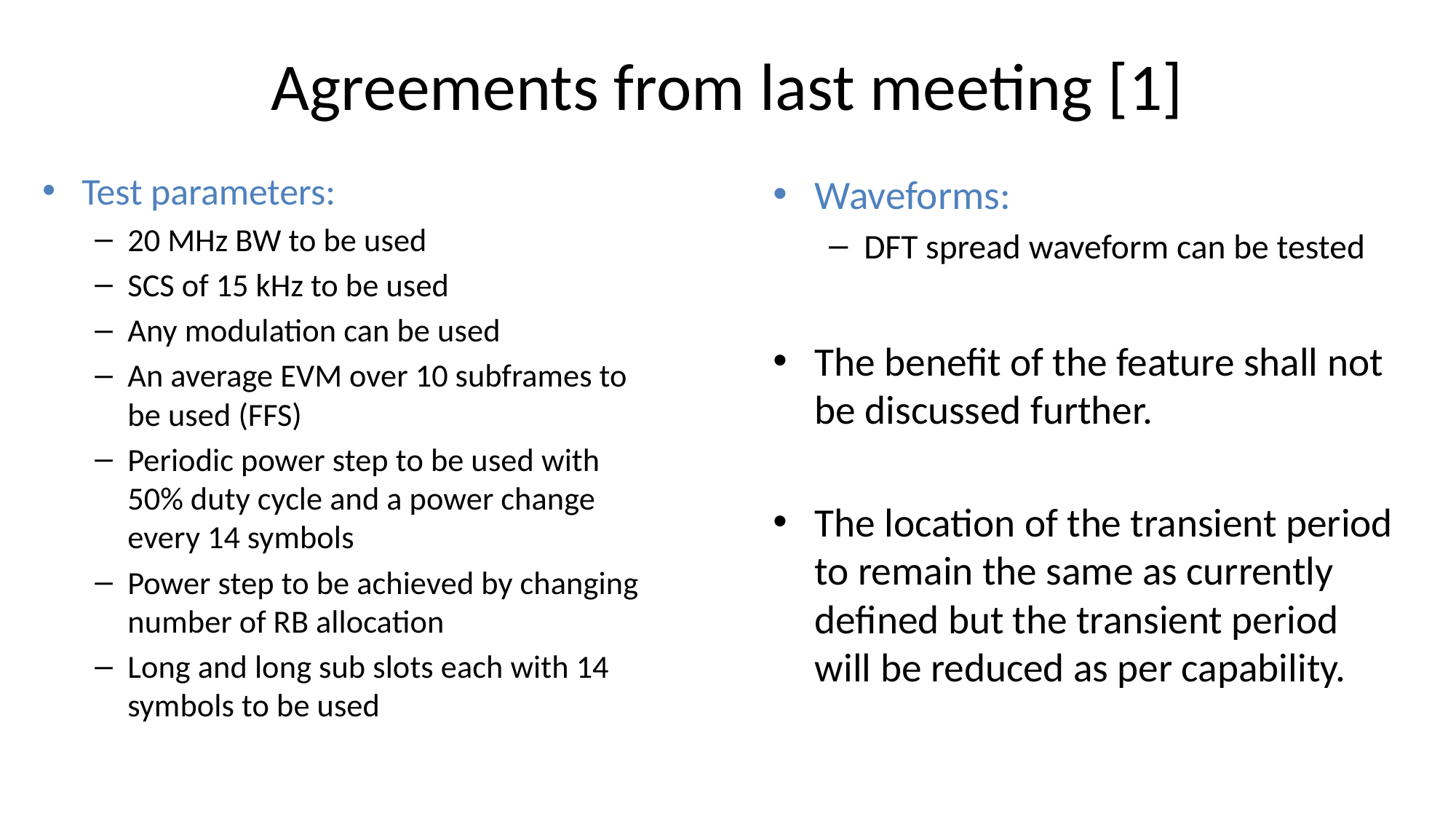

# Agreements from last meeting [1]
Test parameters:
20 MHz BW to be used
SCS of 15 kHz to be used
Any modulation can be used
An average EVM over 10 subframes to be used (FFS)
Periodic power step to be used with 50% duty cycle and a power change every 14 symbols
Power step to be achieved by changing number of RB allocation
Long and long sub slots each with 14 symbols to be used

Waveforms:
DFT spread waveform can be tested

The benefit of the feature shall not be discussed further.

The location of the transient period to remain the same as currently defined but the transient period will be reduced as per capability.